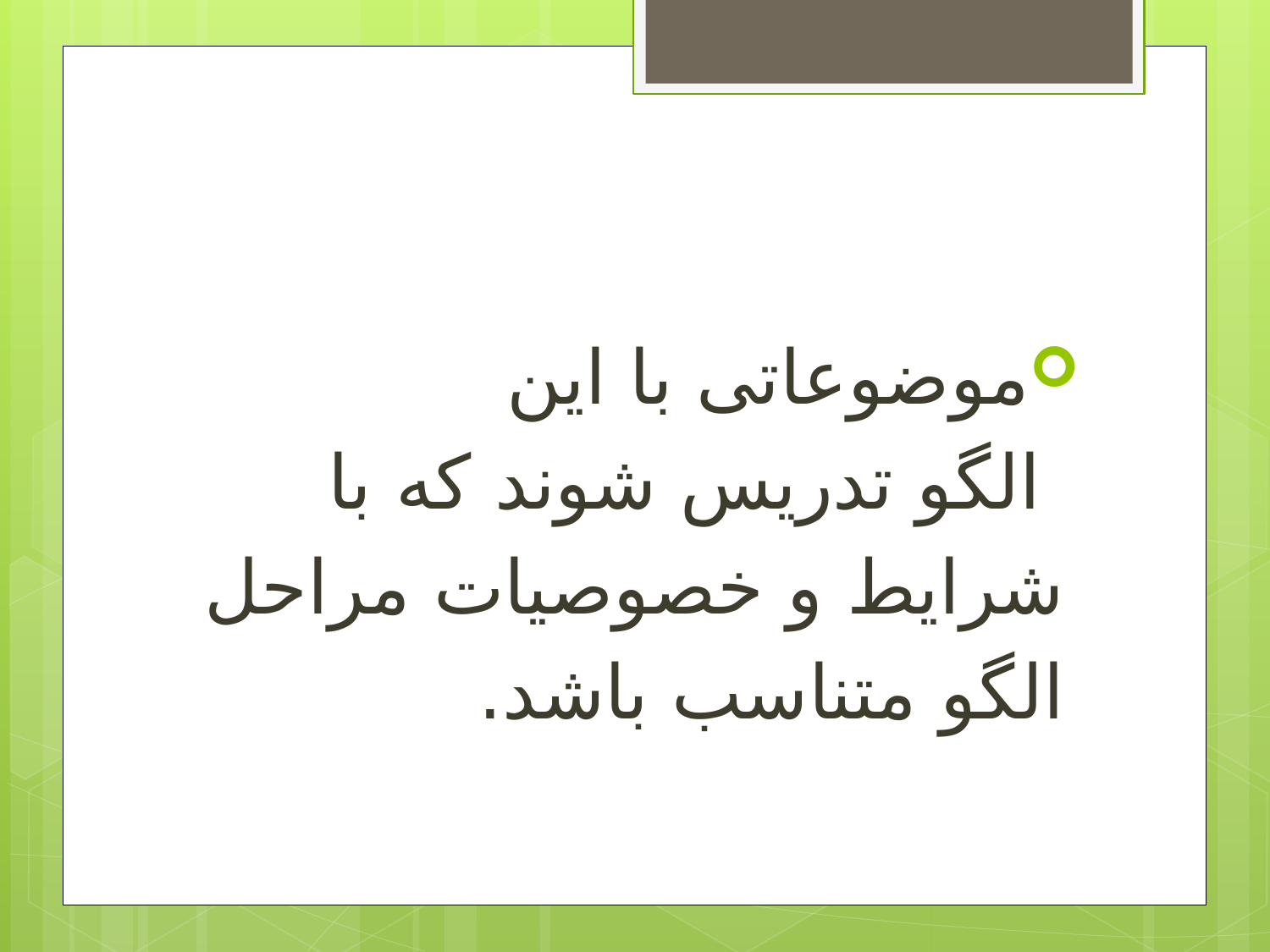

#
موضوعاتی با این
 الگو تدریس شوند که با
شرایط و خصوصیات مراحل
الگو متناسب باشد.